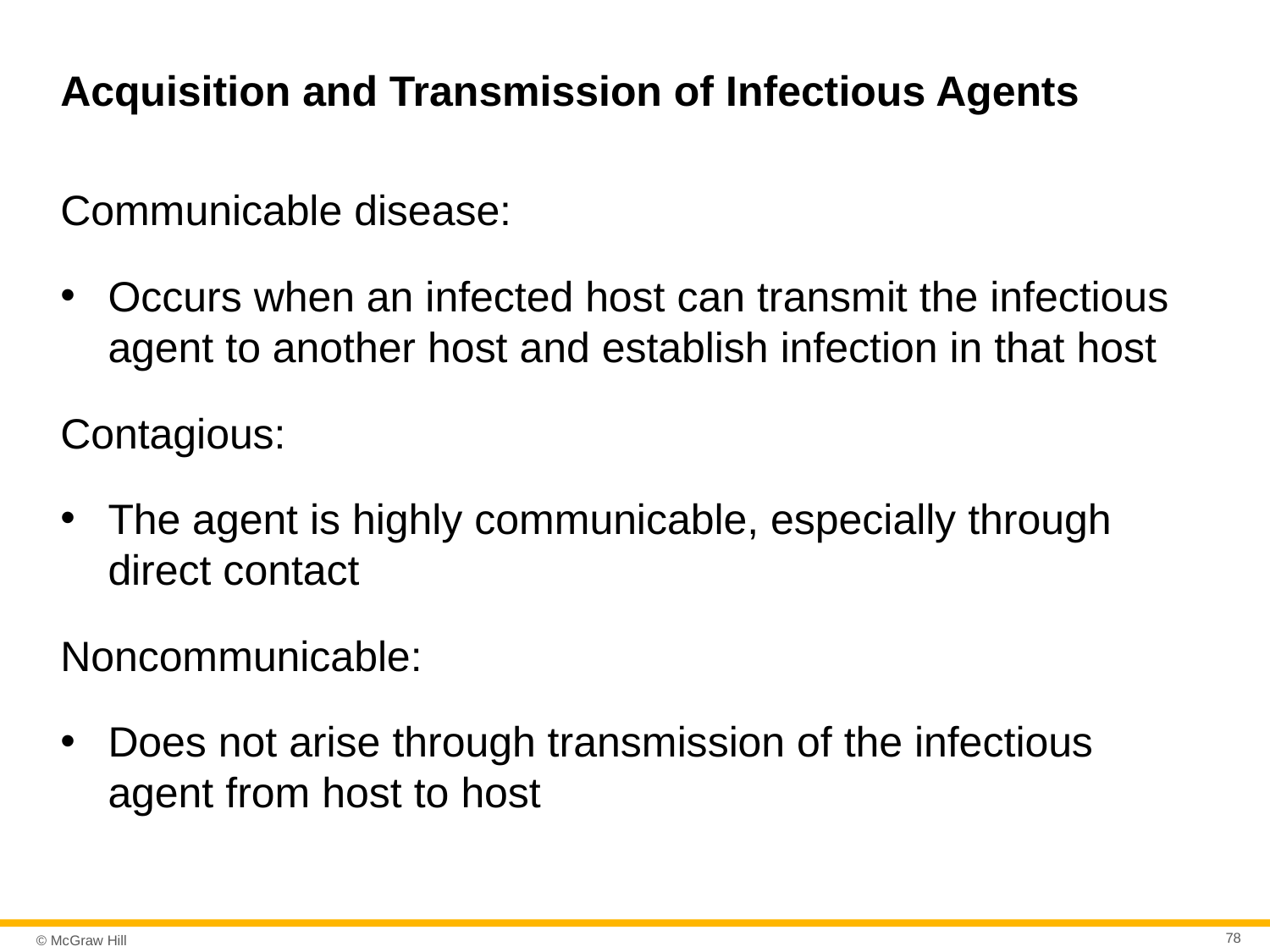

# Acquisition and Transmission of Infectious Agents
Communicable disease:
Occurs when an infected host can transmit the infectious agent to another host and establish infection in that host
Contagious:
The agent is highly communicable, especially through direct contact
Noncommunicable:
Does not arise through transmission of the infectious agent from host to host